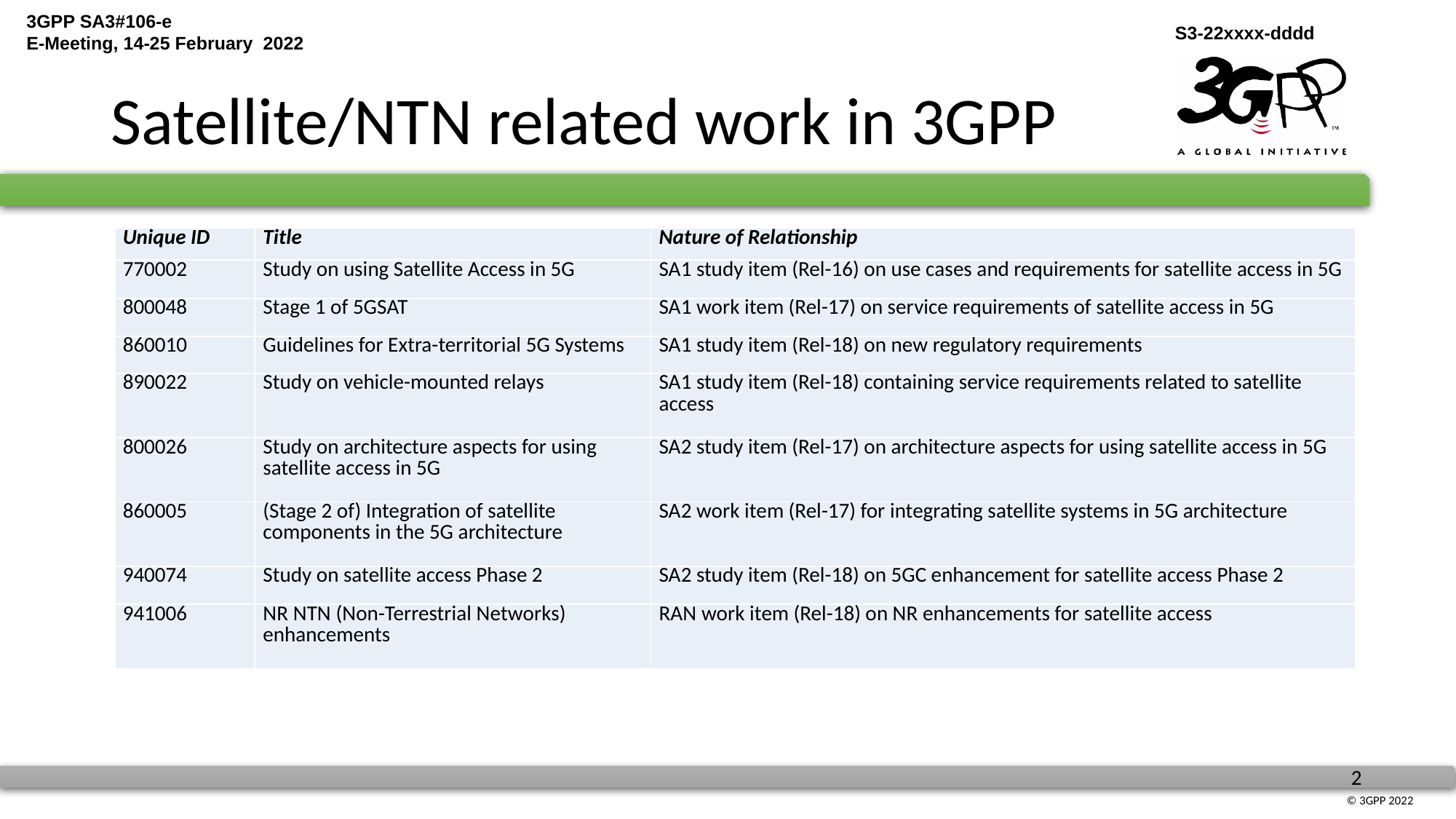

# Satellite/NTN related work in 3GPP
| Unique ID | Title | Nature of Relationship |
| --- | --- | --- |
| 770002 | Study on using Satellite Access in 5G | SA1 study item (Rel-16) on use cases and requirements for satellite access in 5G |
| 800048 | Stage 1 of 5GSAT | SA1 work item (Rel-17) on service requirements of satellite access in 5G |
| 860010 | Guidelines for Extra-territorial 5G Systems | SA1 study item (Rel-18) on new regulatory requirements |
| 890022 | Study on vehicle-mounted relays | SA1 study item (Rel-18) containing service requirements related to satellite access |
| 800026 | Study on architecture aspects for using satellite access in 5G | SA2 study item (Rel-17) on architecture aspects for using satellite access in 5G |
| 860005 | (Stage 2 of) Integration of satellite components in the 5G architecture | SA2 work item (Rel-17) for integrating satellite systems in 5G architecture |
| 940074 | Study on satellite access Phase 2 | SA2 study item (Rel-18) on 5GC enhancement for satellite access Phase 2 |
| 941006 | NR NTN (Non-Terrestrial Networks) enhancements | RAN work item (Rel-18) on NR enhancements for satellite access |